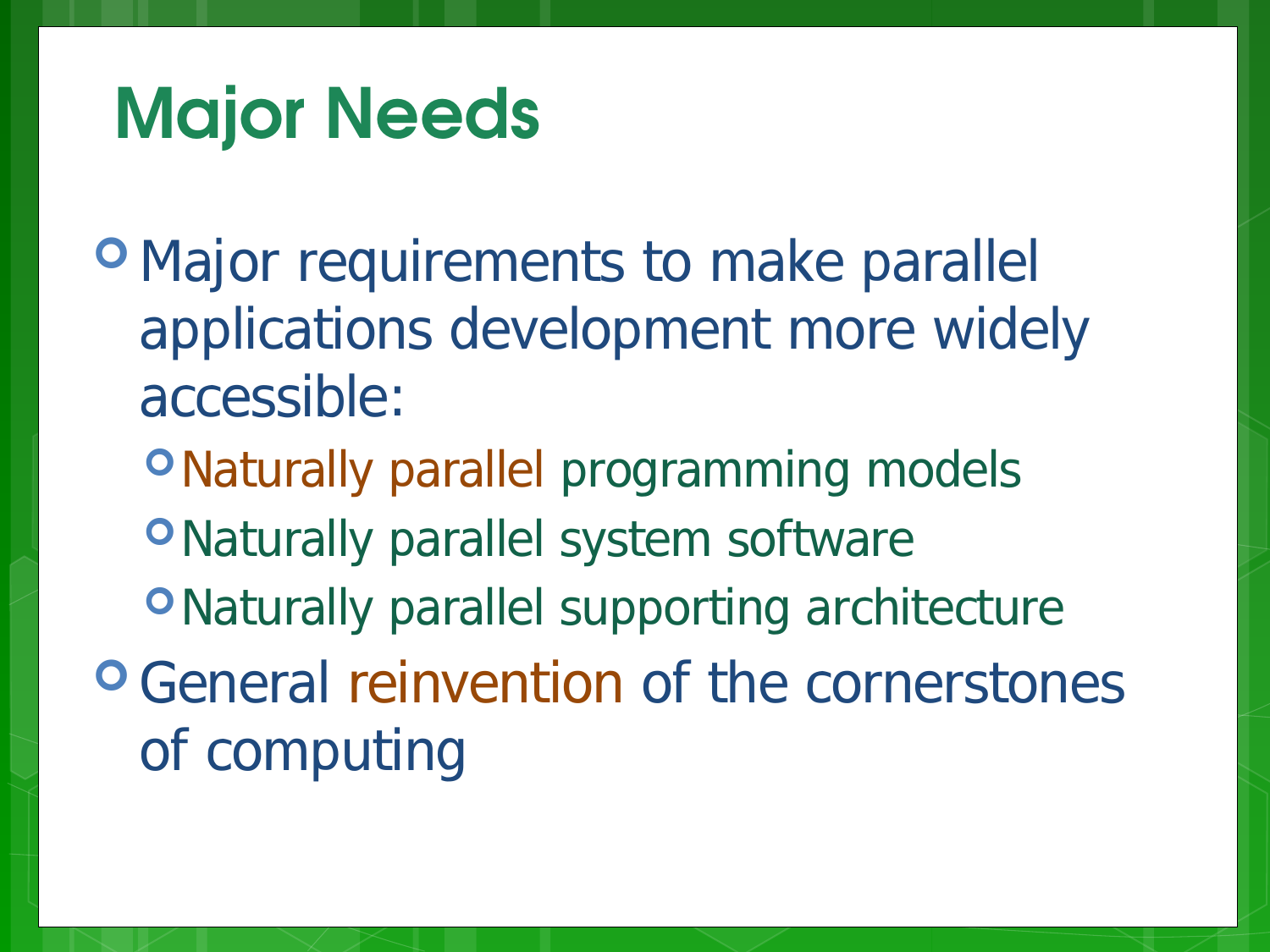

# Major Needs
Major requirements to make parallel applications development more widely accessible:
Naturally parallel programming models
Naturally parallel system software
Naturally parallel supporting architecture
General reinvention of the cornerstones of computing